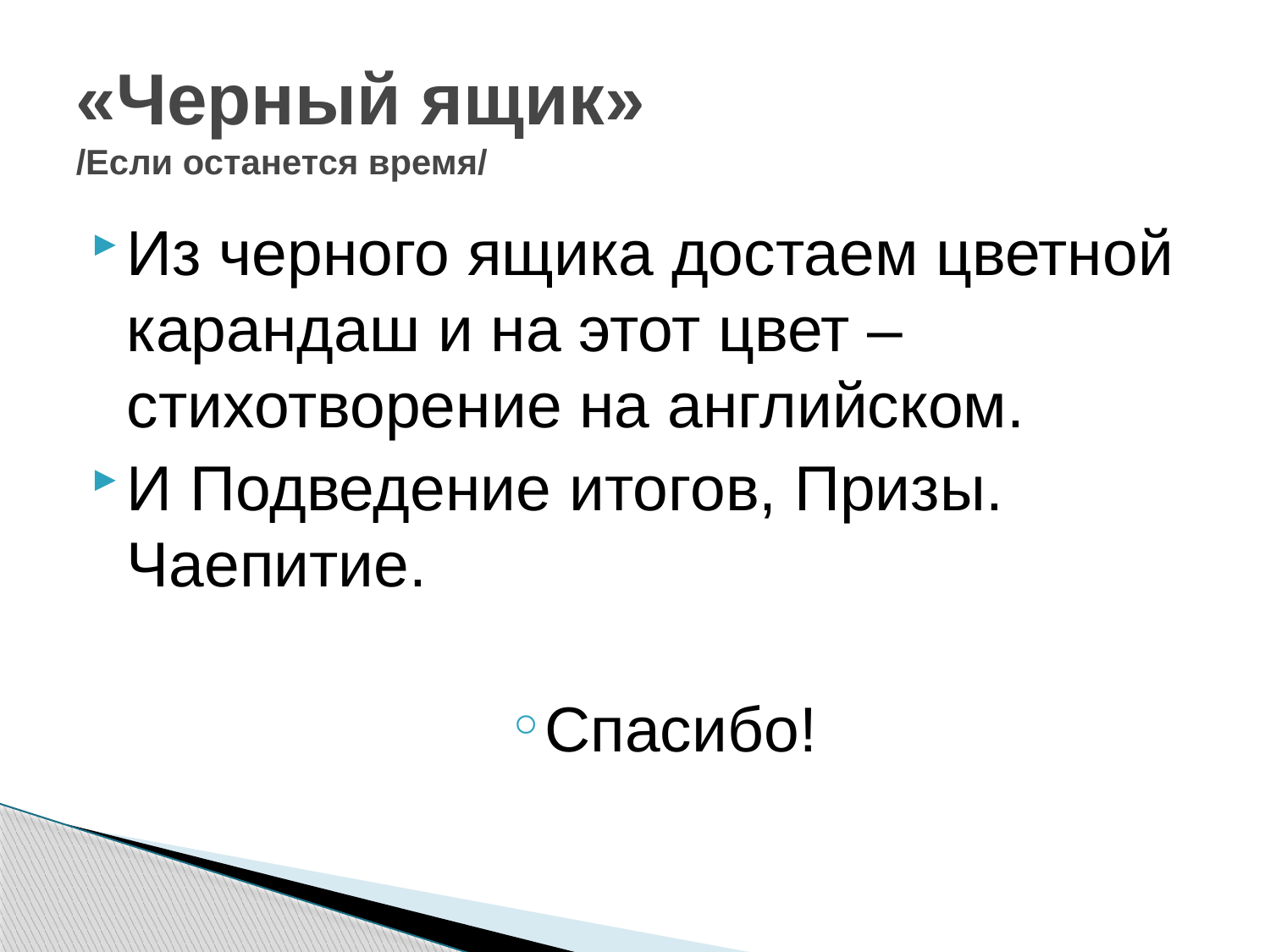

# «Черный ящик» /Если останется время/
Из черного ящика достаем цветной карандаш и на этот цвет – стихотворение на английском.
И Подведение итогов, Призы. Чаепитие.

Спасибо!